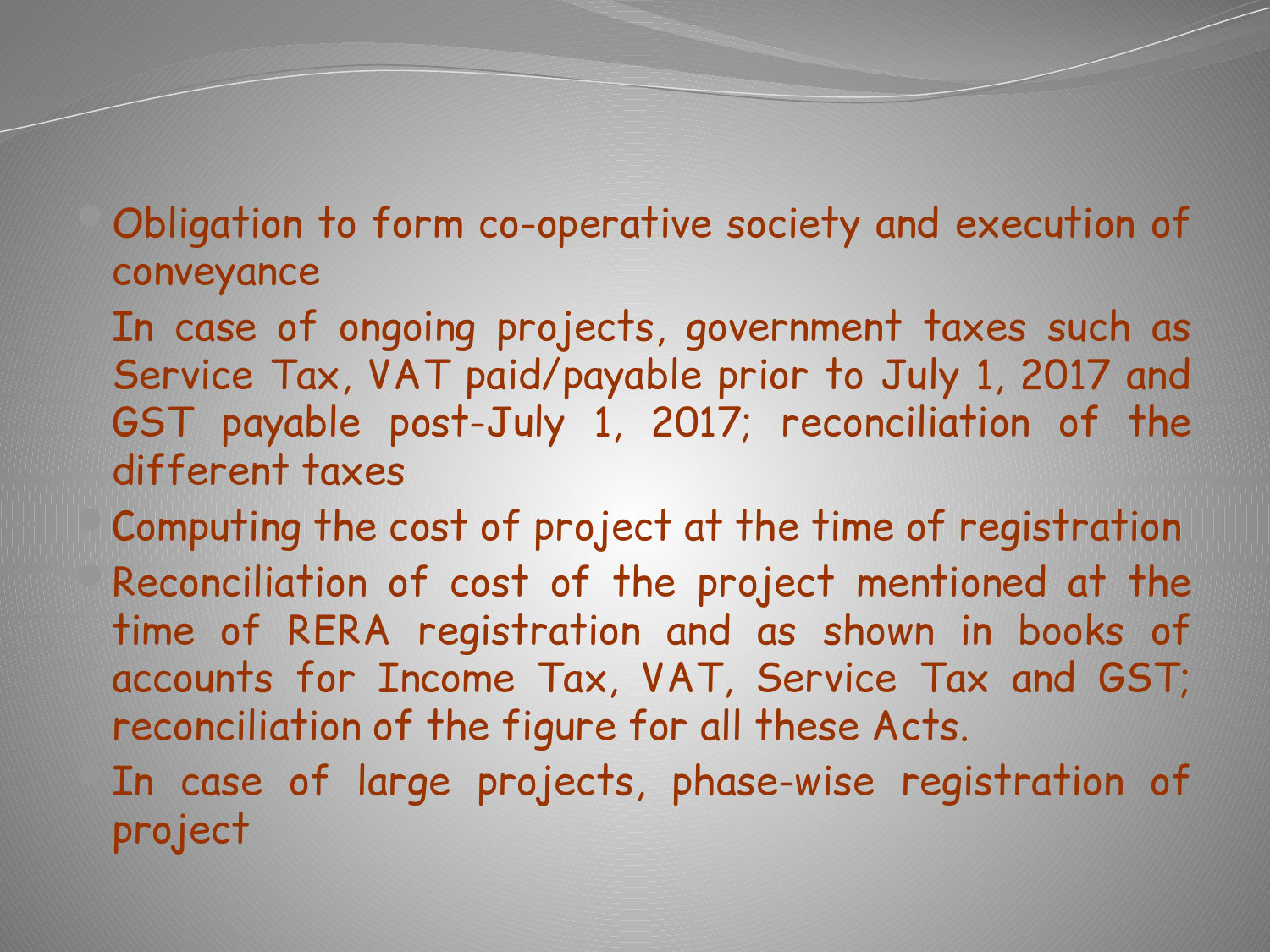

#

Obligation to form co-operative society and execution of conveyance
In case of ongoing projects, government taxes such as Service Tax, VAT paid/payable prior to July 1, 2017 and GST payable post-July 1, 2017; reconciliation of the different taxes
Computing the cost of project at the time of registration
Reconciliation of cost of the project mentioned at the time of RERA registration and as shown in books of accounts for Income Tax, VAT, Service Tax and GST; reconciliation of the figure for all these Acts.
In case of large projects, phase-wise registration of project